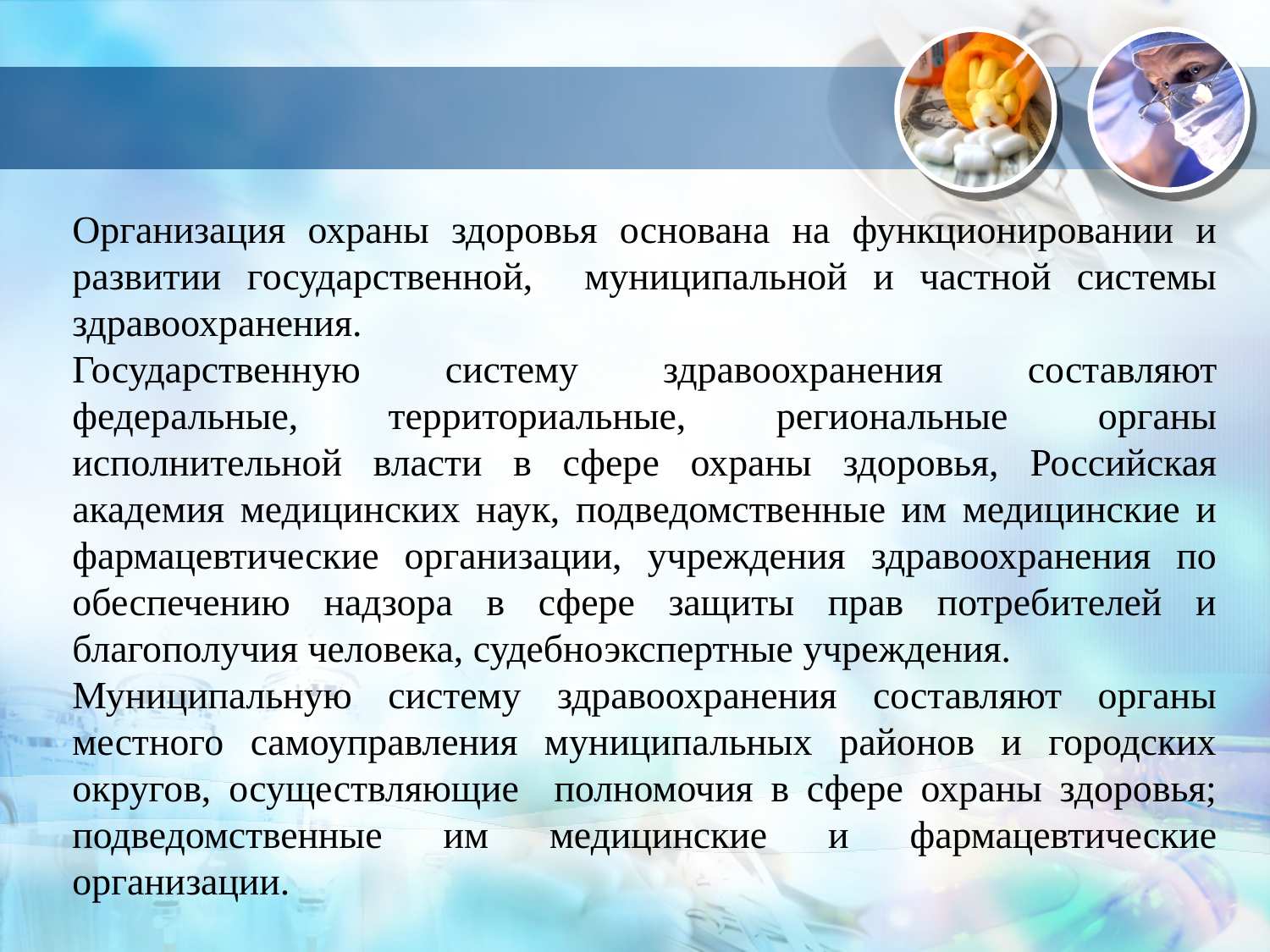

Организация охраны здоровья основана на функционировании и развитии государственной,  муниципальной и частной системы здравоохранения.
Государственную систему здравоохранения составляют федеральные, территориальные, региональные органы исполнительной власти в сфере охраны здоровья, Российская академия медицинских наук, подведомственные им медицинские и фармацевтические организации, учреждения здравоохранения по обеспечению надзора в сфере защиты прав потребителей и благополучия человека, судебно­экспертные учреждения.
Муниципальную систему здравоохранения составляют органы местного самоуправления муниципальных районов и городских округов, осуществляющие  полномочия в сфере охраны здоровья; подведомственные им медицинские и фармацевтические организации.